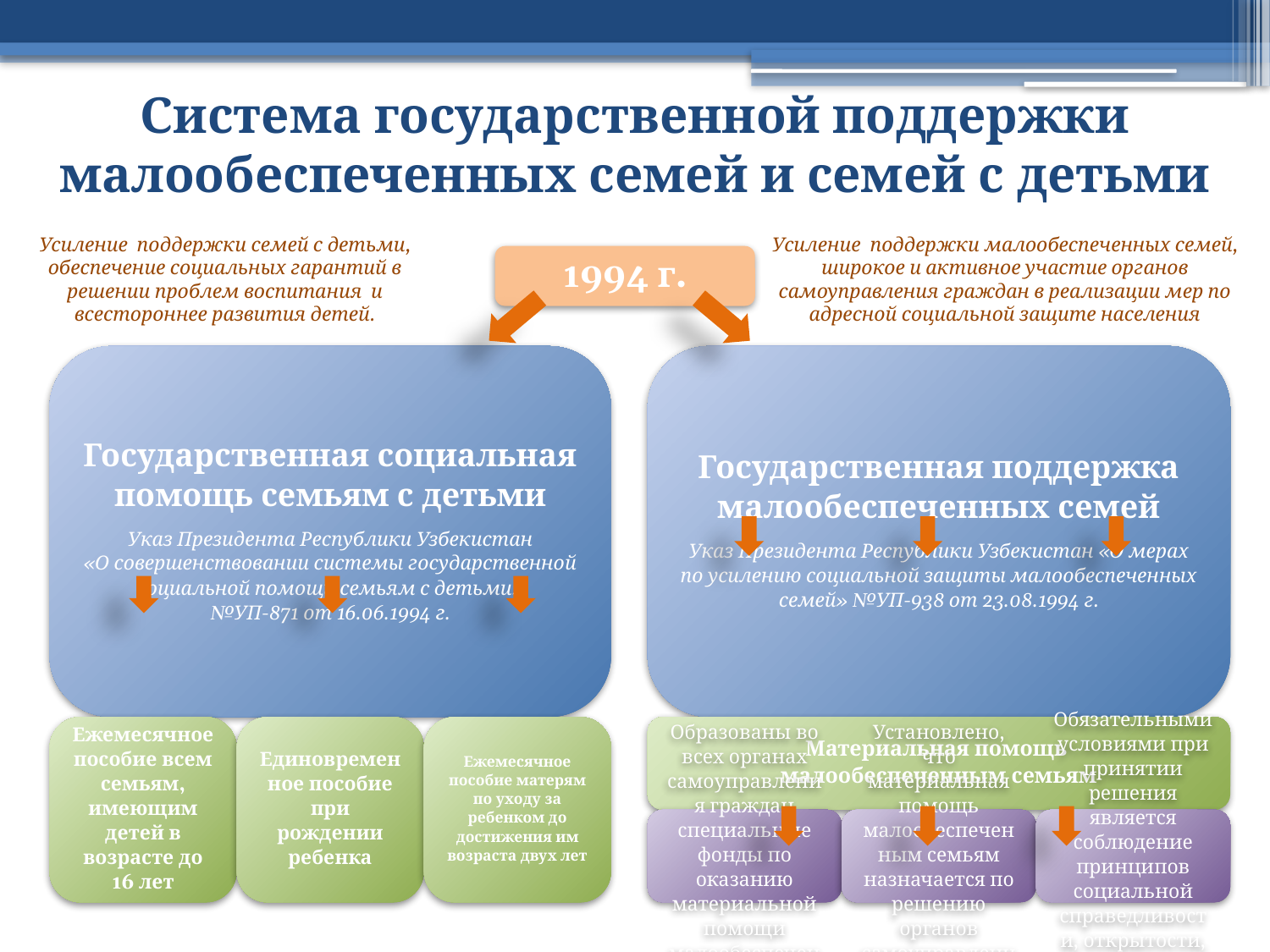

# Система государственной поддержки малообеспеченных семей и семей с детьми
Усиление  поддержки семей с детьми, обеспечение социальных гарантий в решении проблем воспитания  и всестороннее развития детей.
Усиление  поддержки малообеспеченных семей, широкое и активное участие органов самоуправления граждан в реализации мер по адресной социальной защите населения
1994 г.

Государственная социальная помощь семьям с детьми
Указ Президента Республики Узбекистан
«О совершенствовании системы государственной социальной помощи семьям с детьми»
№УП-871 от 16.06.1994 г.
Ежемесячное пособие всем семьям, имеющим детей в возрасте до 16 лет
Единовременное пособие при рождении ребенка
Ежемесячное пособие матерям по уходу за ребенком до достижения им возраста двух лет
Государственная поддержка малообеспеченных семей
Указ Президента Республики Узбекистан «О мерах по усилению социальной защиты малообеспеченных семей» №УП-938 от 23.08.1994 г.